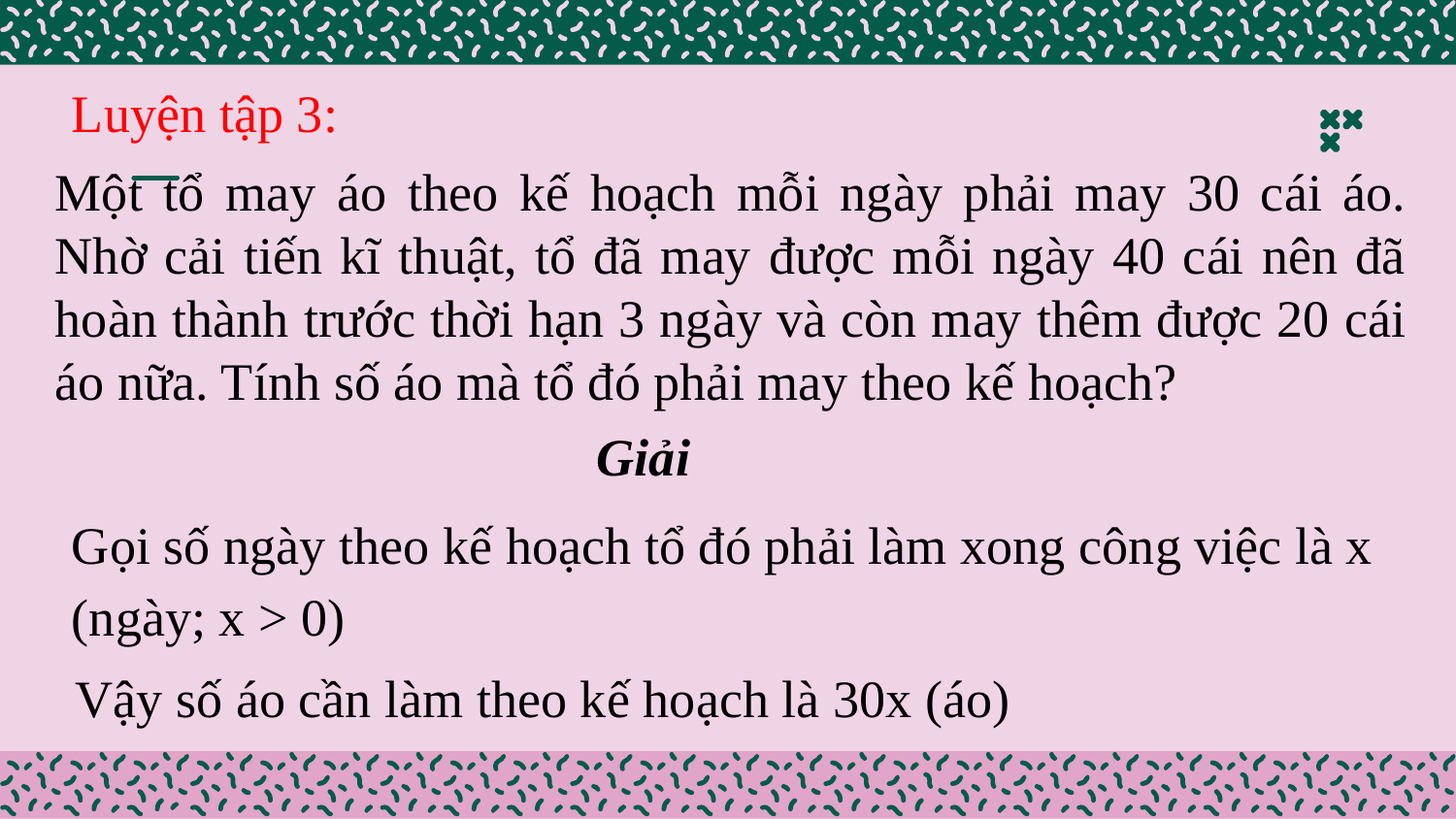

Luyện tập 3:
Một tổ may áo theo kế hoạch mỗi ngày phải may 30 cái áo. Nhờ cải tiến kĩ thuật, tổ đã may được mỗi ngày 40 cái nên đã hoàn thành trước thời hạn 3 ngày và còn may thêm được 20 cái áo nữa. Tính số áo mà tổ đó phải may theo kế hoạch?
Giải
Gọi số ngày theo kế hoạch tổ đó phải làm xong công việc là x  (ngày; x > 0)
Vậy số áo cần làm theo kế hoạch là 30x (áo)